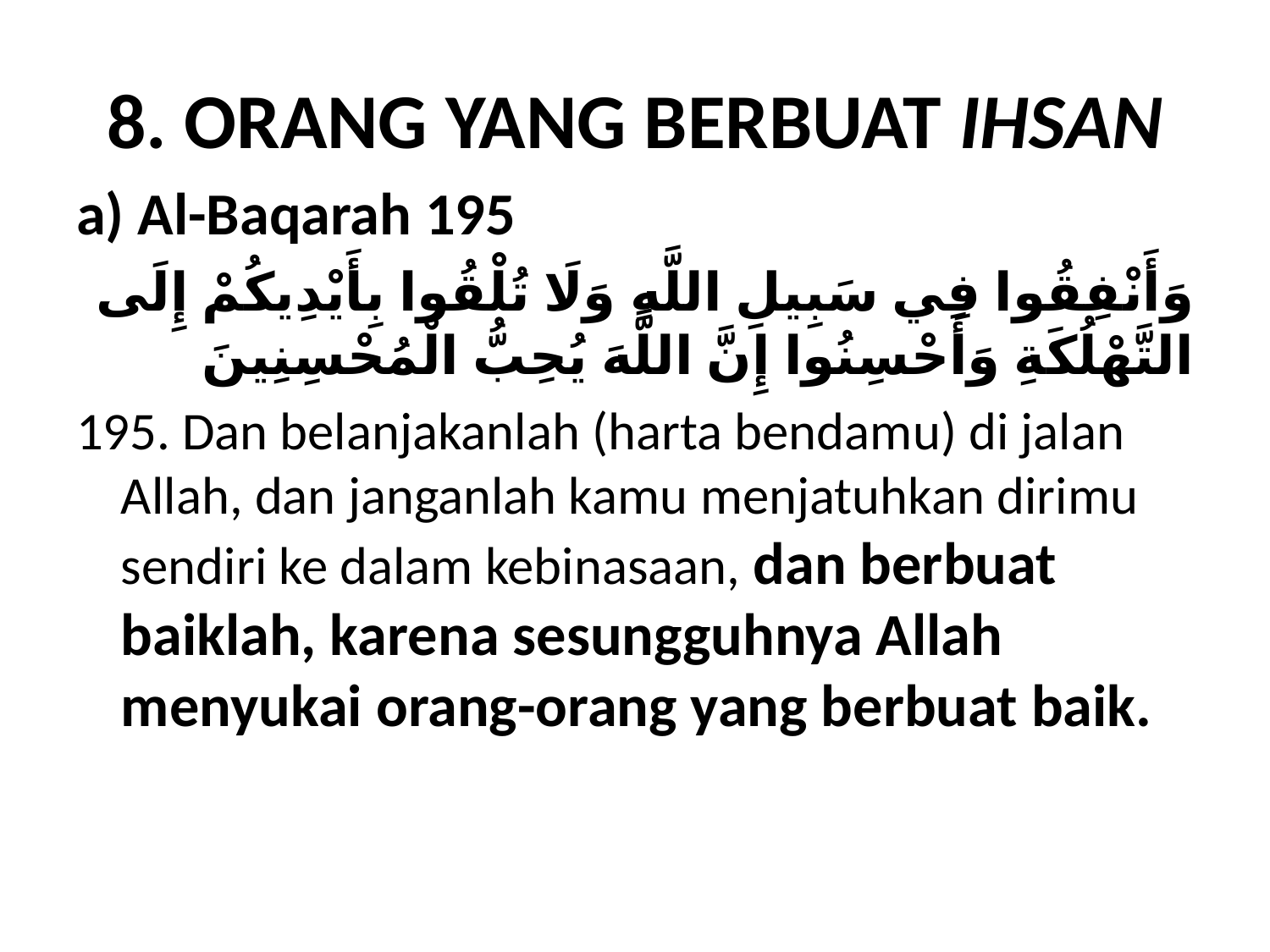

# 8. ORANG YANG BERBUAT IHSAN
a) Al-Baqarah 195
وَأَنْفِقُوا فِي سَبِيلِ اللَّهِ وَلَا تُلْقُوا بِأَيْدِيكُمْ إِلَى التَّهْلُكَةِ وَأَحْسِنُوا إِنَّ اللَّهَ يُحِبُّ الْمُحْسِنِينَ
195. Dan belanjakanlah (harta bendamu) di jalan Allah, dan janganlah kamu menjatuhkan dirimu sendiri ke dalam kebinasaan, dan berbuat baiklah, karena sesungguhnya Allah menyukai orang-orang yang berbuat baik.